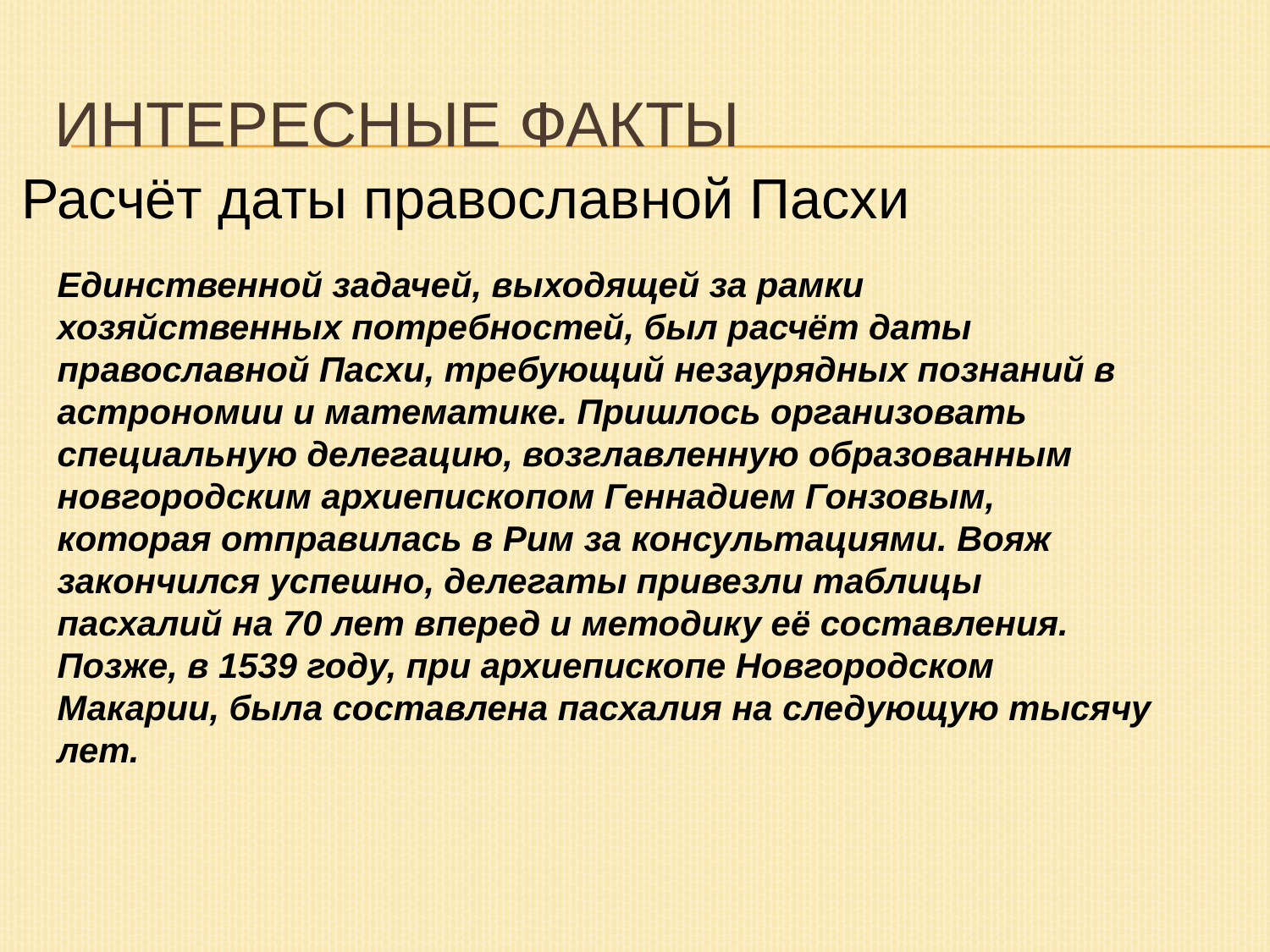

# Интересные факты
Расчёт даты православной Пасхи
Единственной задачей, выходящей за рамки хозяйственных потребностей, был расчёт даты православной Пасхи, требующий незаурядных познаний в астрономии и математике. Пришлось организовать специальную делегацию, возглавленную образованным новгородским архиепископом Геннадием Гонзовым, которая отправилась в Рим за консультациями. Вояж закончился успешно, делегаты привезли таблицы пасхалий на 70 лет вперед и методику её составления. Позже, в 1539 году, при архиепископе Новгородском Макарии, была составлена пасхалия на следующую тысячу лет.